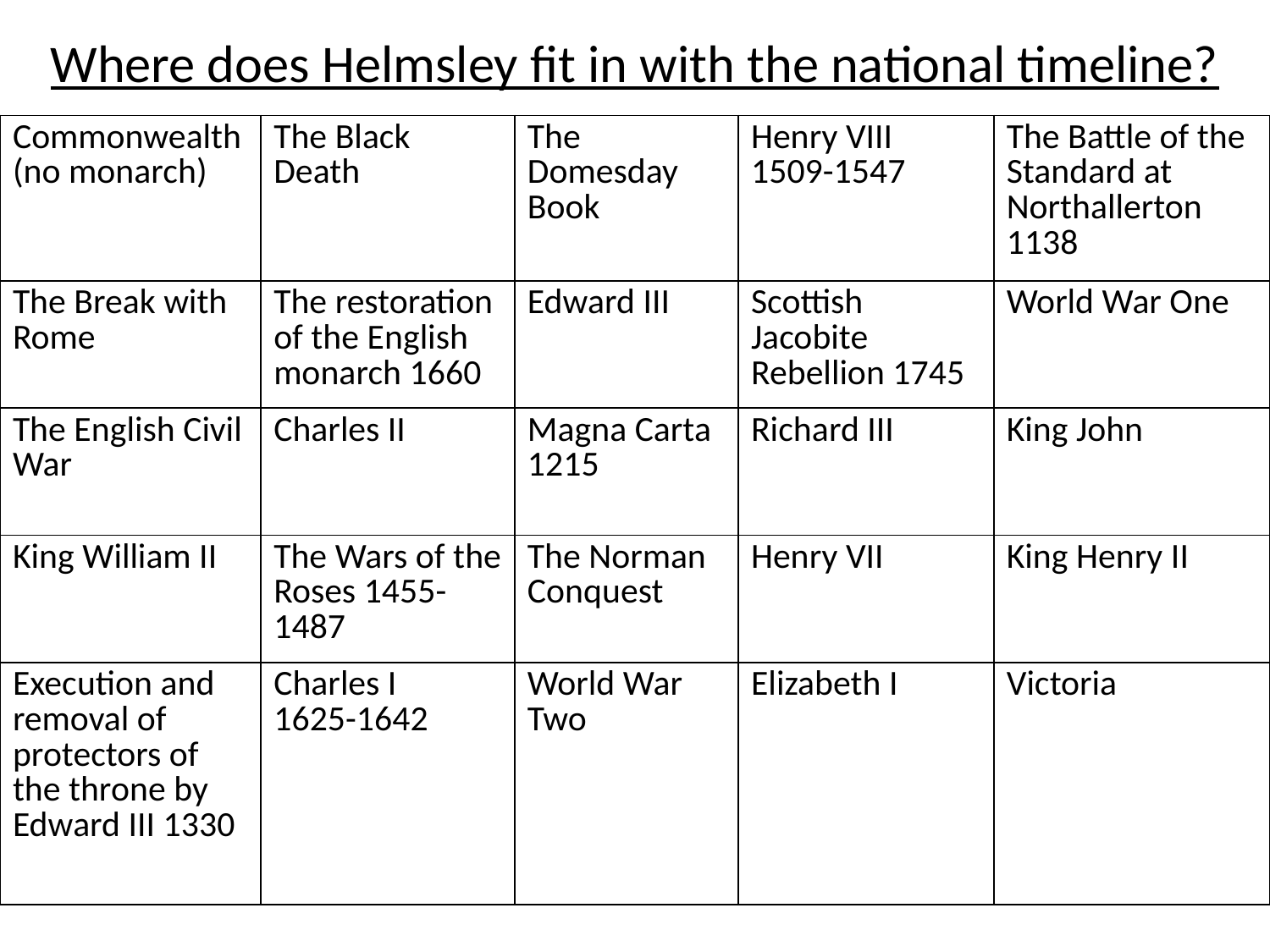

# Where does Helmsley fit in with the national timeline?
| Commonwealth (no monarch) | The Black Death | The Domesday Book | Henry VIII 1509-1547 | The Battle of the Standard at Northallerton 1138 |
| --- | --- | --- | --- | --- |
| The Break with Rome | The restoration of the English monarch 1660 | Edward III | Scottish Jacobite Rebellion 1745 | World War One |
| The English Civil War | Charles II | Magna Carta 1215 | Richard III | King John |
| King William II | The Wars of the Roses 1455-1487 | The Norman Conquest | Henry VII | King Henry II |
| Execution and removal of protectors of the throne by Edward III 1330 | Charles I 1625-1642 | World War Two | Elizabeth I | Victoria |